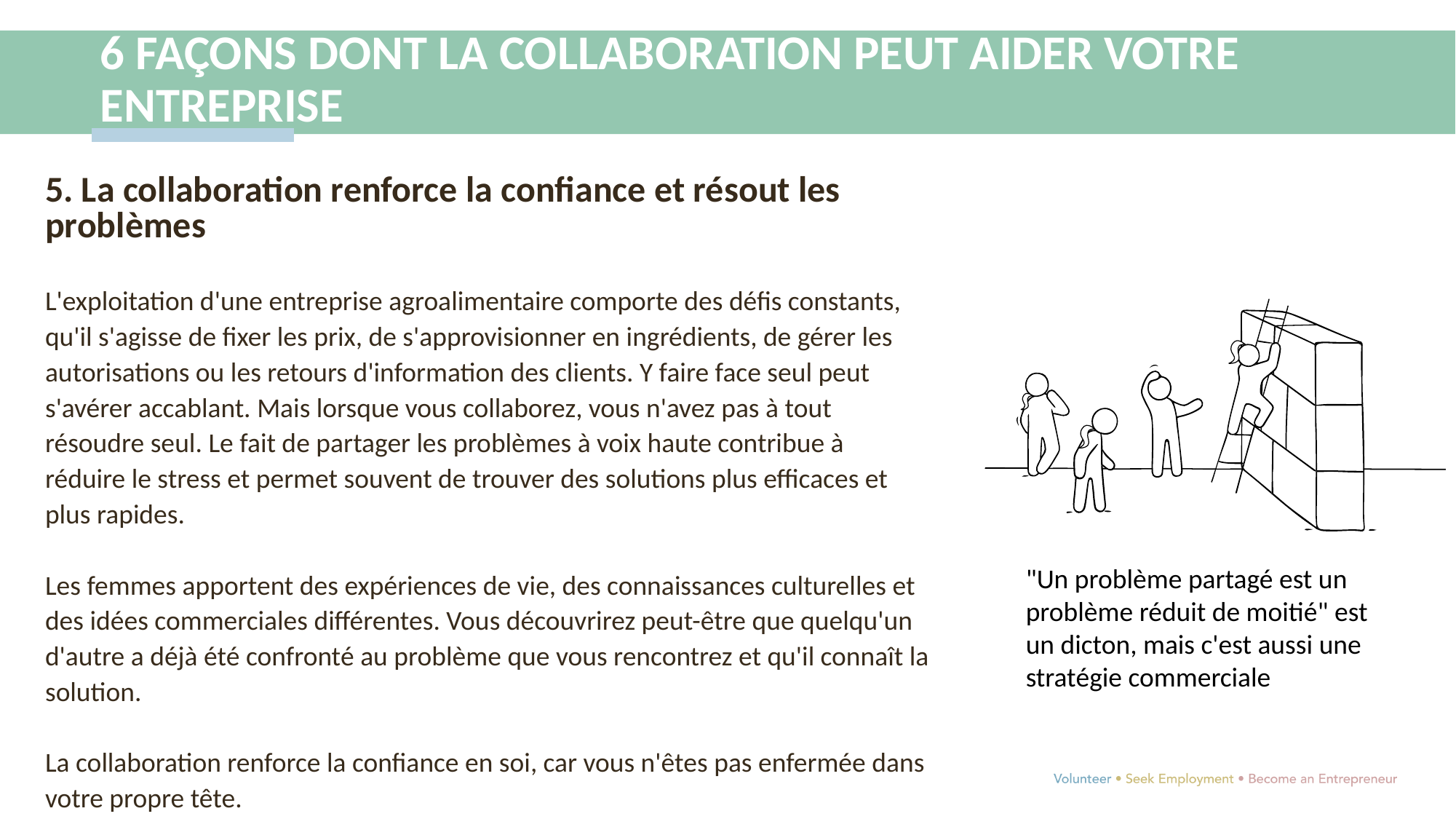

6 FAÇONS DONT LA COLLABORATION PEUT AIDER VOTRE ENTREPRISE
5. La collaboration renforce la confiance et résout les problèmes

L'exploitation d'une entreprise agroalimentaire comporte des défis constants, qu'il s'agisse de fixer les prix, de s'approvisionner en ingrédients, de gérer les autorisations ou les retours d'information des clients. Y faire face seul peut s'avérer accablant. Mais lorsque vous collaborez, vous n'avez pas à tout résoudre seul. Le fait de partager les problèmes à voix haute contribue à réduire le stress et permet souvent de trouver des solutions plus efficaces et plus rapides.

Les femmes apportent des expériences de vie, des connaissances culturelles et des idées commerciales différentes. Vous découvrirez peut-être que quelqu'un d'autre a déjà été confronté au problème que vous rencontrez et qu'il connaît la solution.

La collaboration renforce la confiance en soi, car vous n'êtes pas enfermée dans votre propre tête.

"Un problème partagé est un problème réduit de moitié" est un dicton, mais c'est aussi une stratégie commerciale